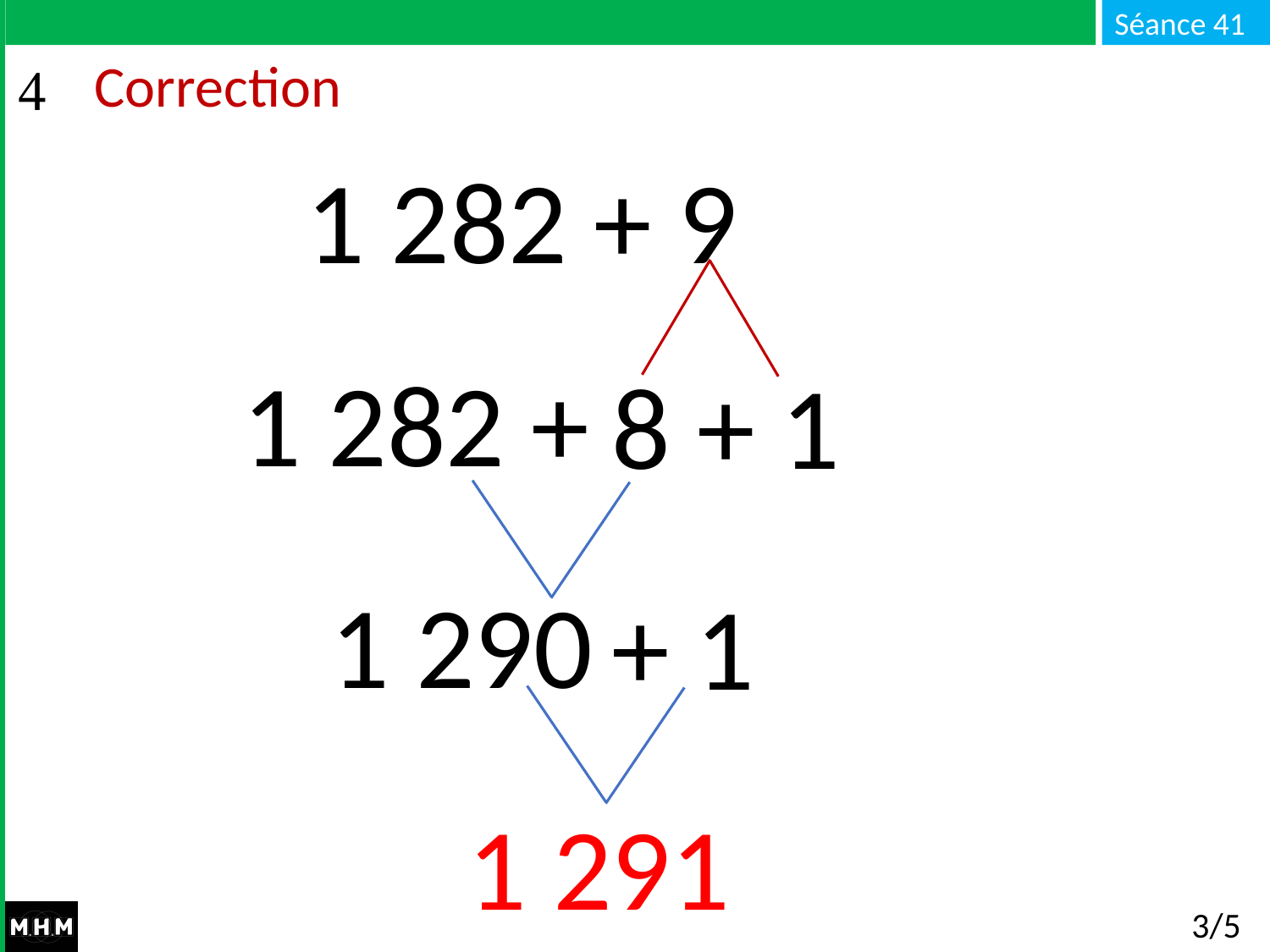

# Correction
1 282 + 9
1 282 +
8 + 1
1 290
+ 1
1 291
3/5